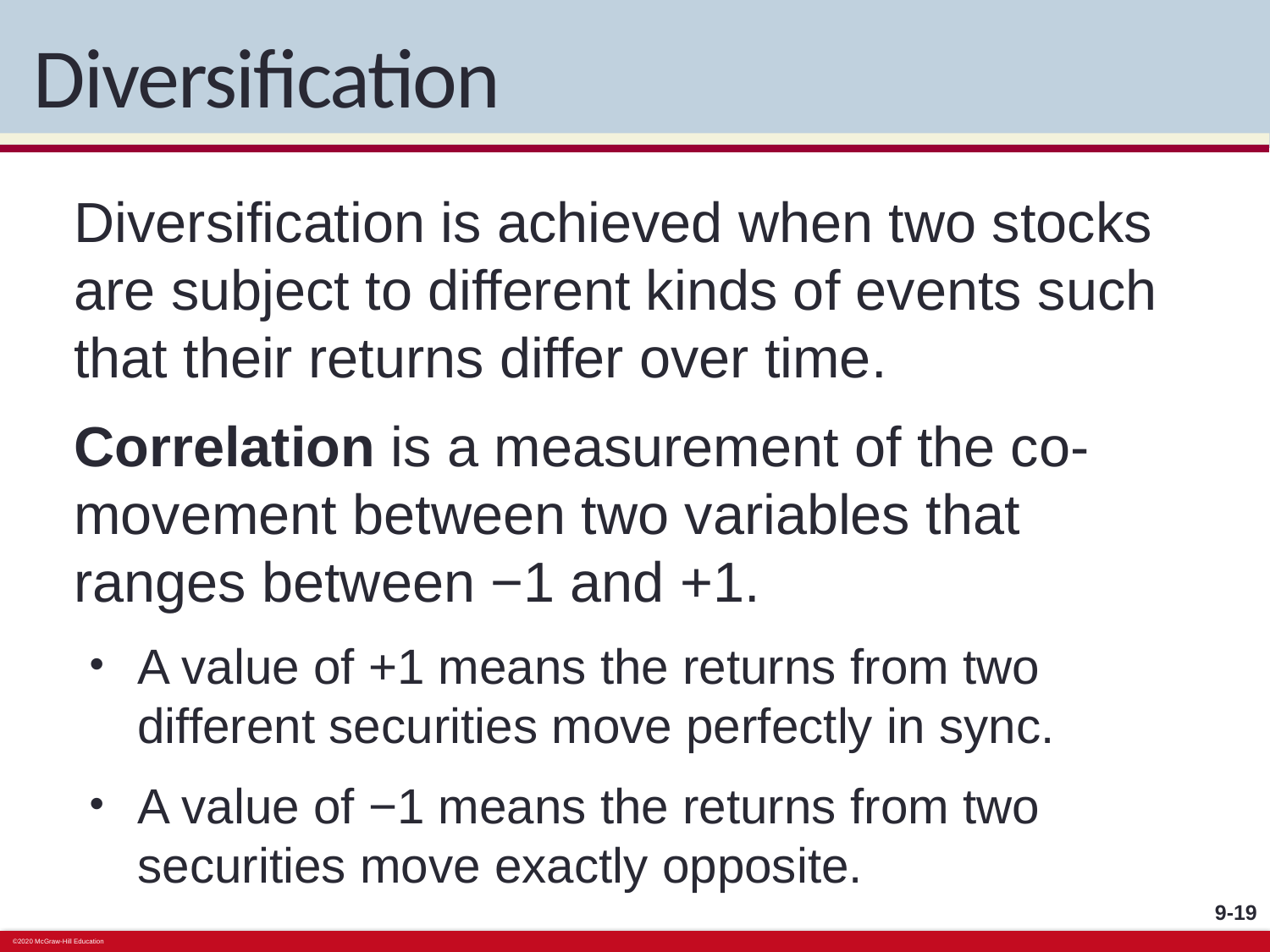

# Diversification
Diversification is achieved when two stocks are subject to different kinds of events such that their returns differ over time.
Correlation is a measurement of the co-movement between two variables that ranges between −1 and +1.
A value of +1 means the returns from two different securities move perfectly in sync.
A value of −1 means the returns from two securities move exactly opposite.